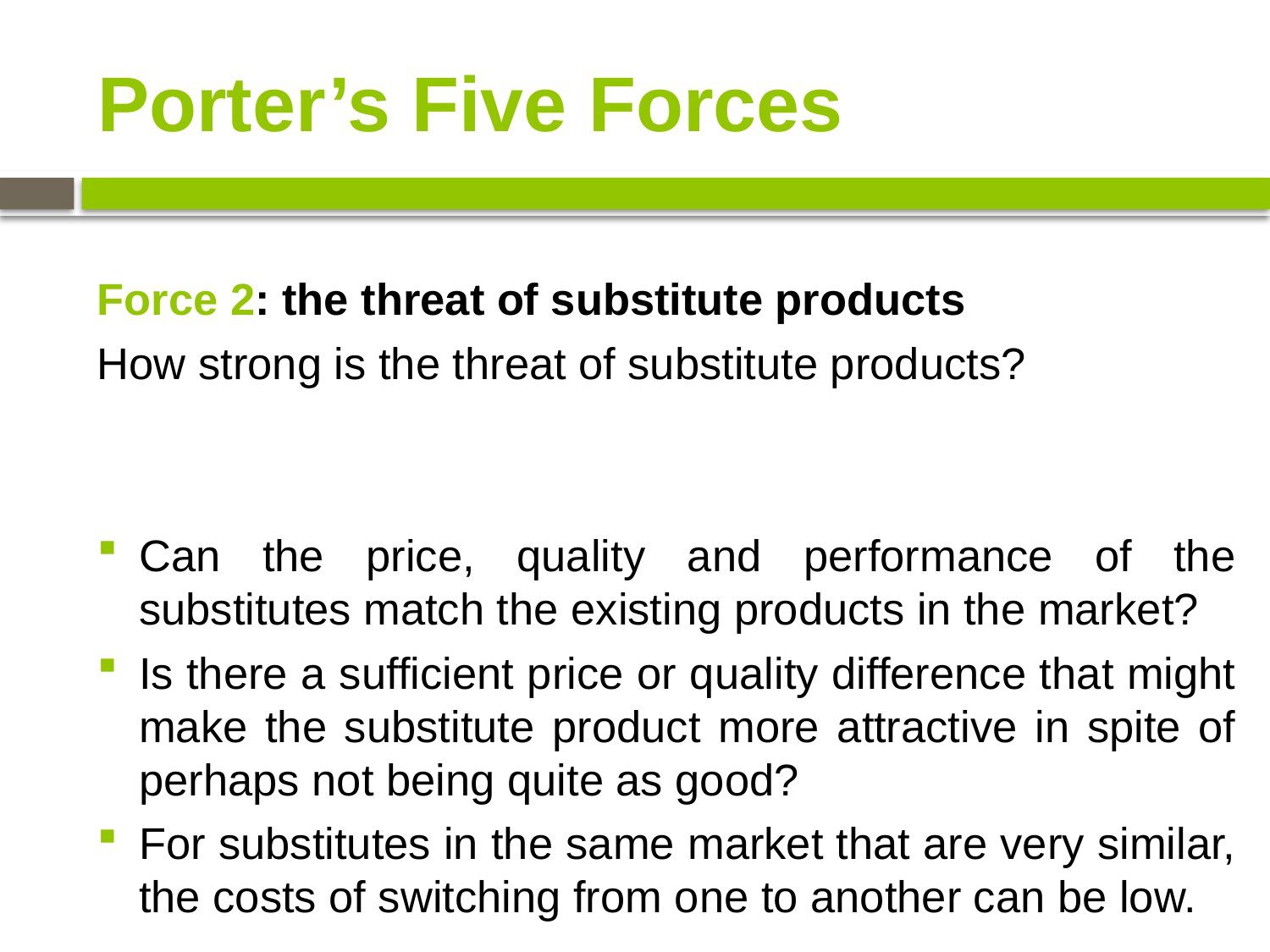

# Porter’s Five Forces
Force 2: the threat of substitute products
How strong is the threat of substitute products?

Can the price, quality and performance of the substitutes match the existing products in the market?
Is there a sufficient price or quality difference that might make the substitute product more attractive in spite of perhaps not being quite as good?
For substitutes in the same market that are very similar, the costs of switching from one to another can be low.